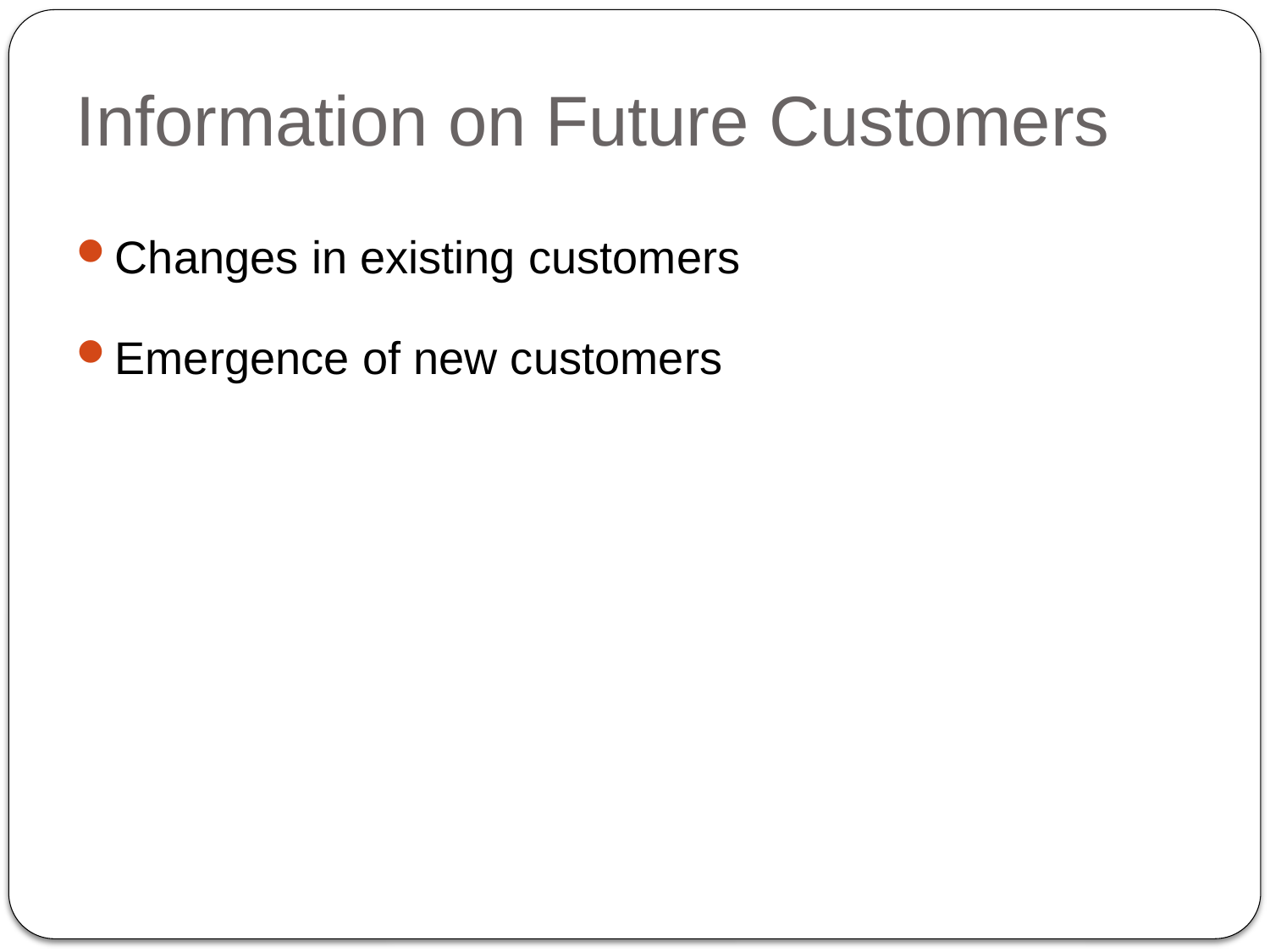

Information on Future Customers
Changes in existing customers

Emergence of new customers